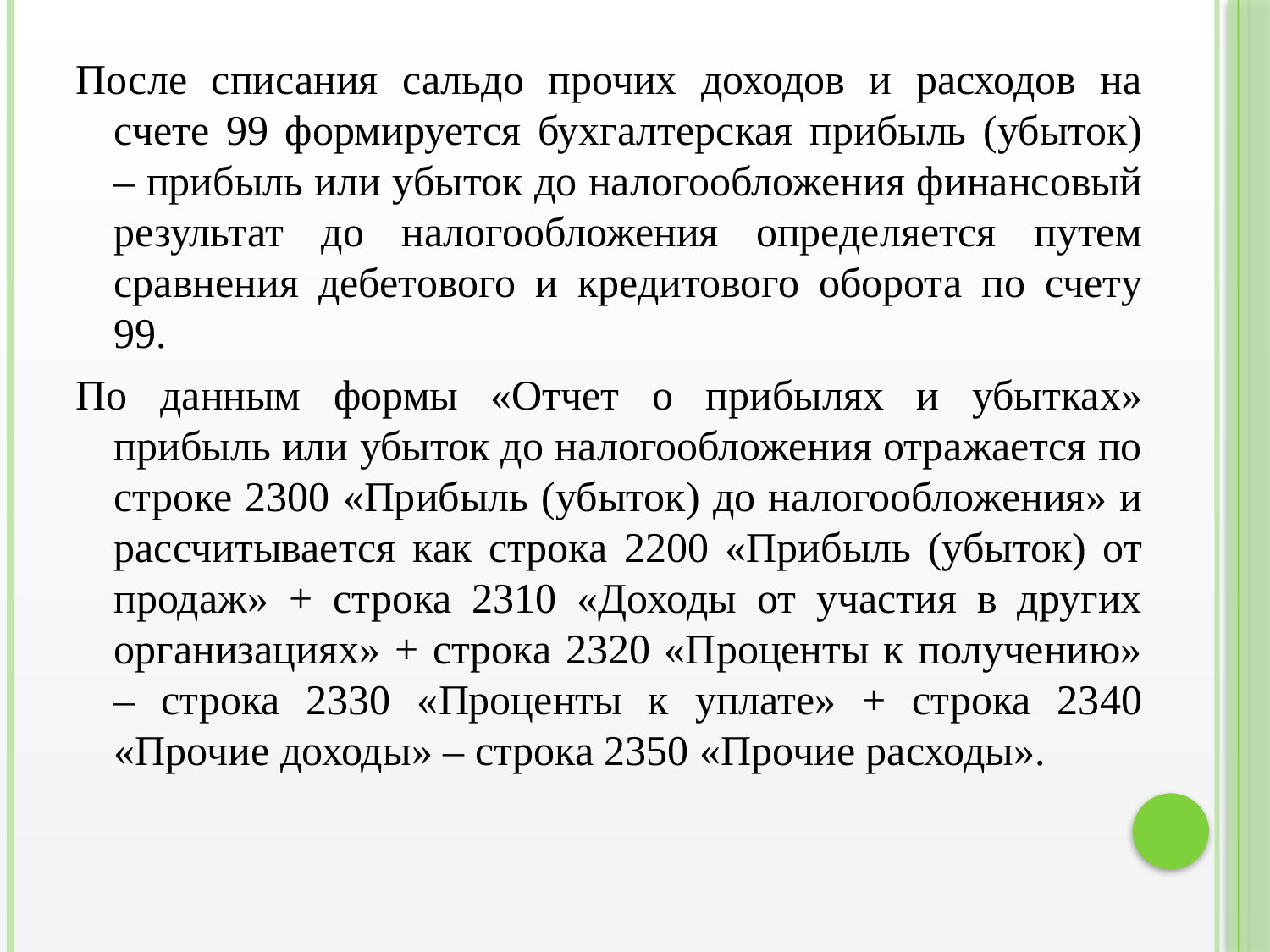

После списания сальдо прочих доходов и расходов на счете 99 формируется бухгалтерская прибыль (убыток) – прибыль или убыток до налогообложения финансовый результат до налогообложения определяется путем сравнения дебетового и кредитового оборота по счету 99.
По данным формы «Отчет о прибылях и убытках» прибыль или убыток до налогообложения отражается по строке 2300 «Прибыль (убыток) до налогообложения» и рассчитывается как строка 2200 «Прибыль (убыток) от продаж» + строка 2310 «Доходы от участия в других организациях» + строка 2320 «Проценты к получению» – строка 2330 «Проценты к уплате» + строка 2340 «Прочие доходы» – строка 2350 «Прочие расходы».